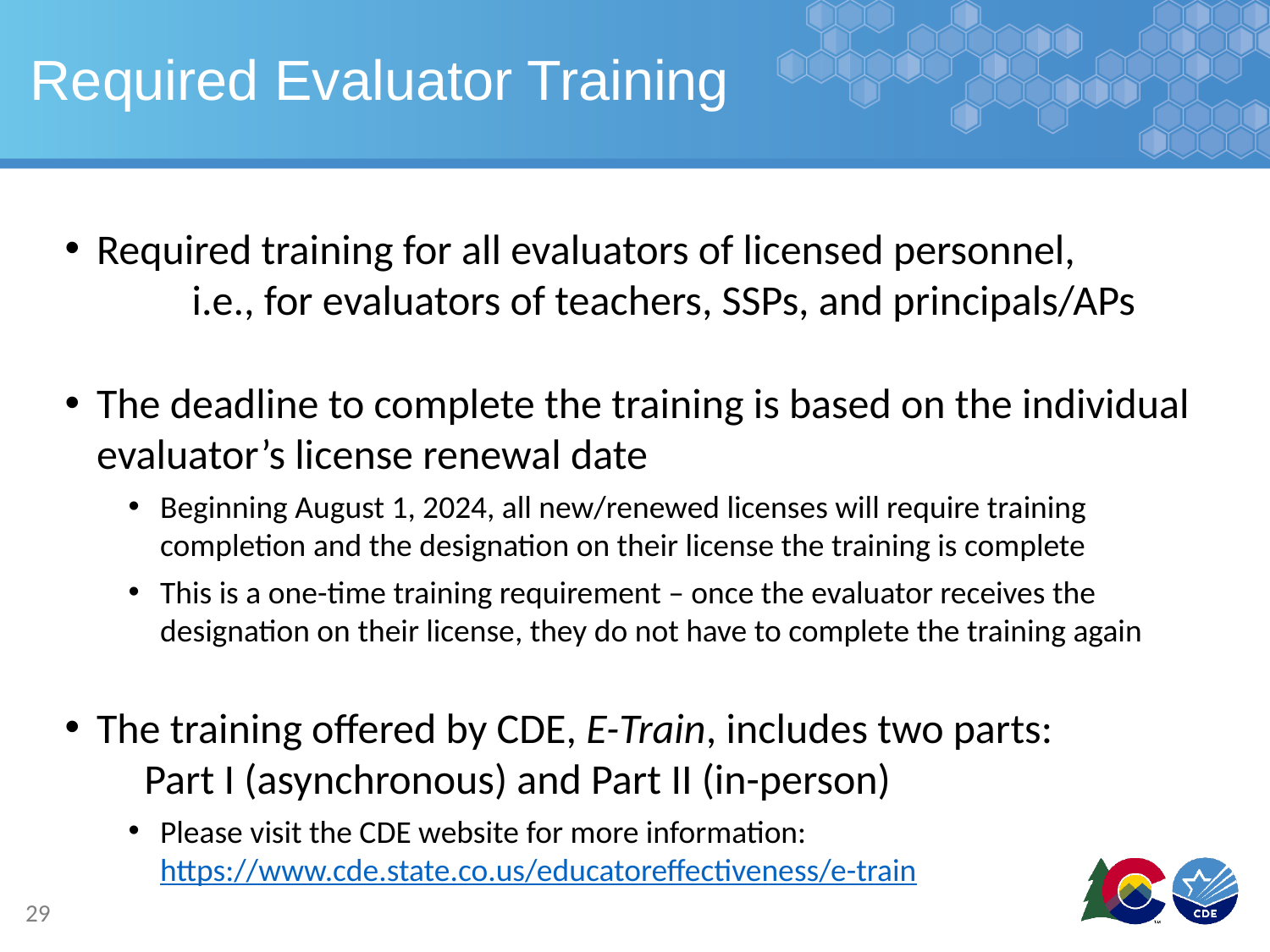

# Required Evaluator Training
Required training for all evaluators of licensed personnel,                        i.e., for evaluators of teachers, SSPs, and principals/APs
The deadline to complete the training is based on the individual evaluator’s license renewal date
Beginning August 1, 2024, all new/renewed licenses will require training completion and the designation on their license the training is complete
This is a one-time training requirement – once the evaluator receives the designation on their license, they do not have to complete the training again
The training offered by CDE, E-Train, includes two parts:                     Part I (asynchronous) and Part II (in-person)
Please visit the CDE website for more information: https://www.cde.state.co.us/educatoreffectiveness/e-train
29